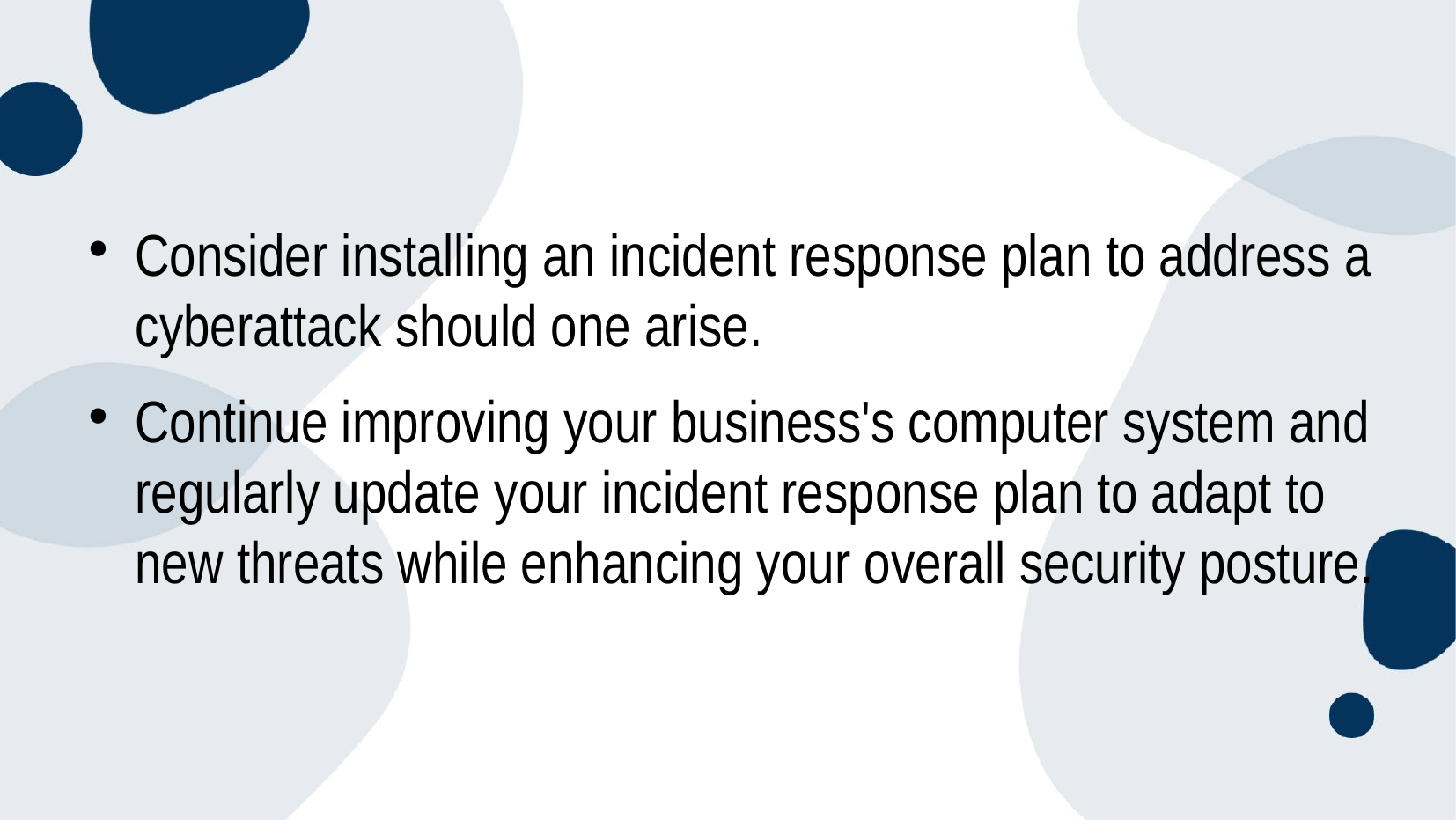

#
Consider installing an incident response plan to address a cyberattack should one arise.
Continue improving your business's computer system and regularly update your incident response plan to adapt to new threats while enhancing your overall security posture.